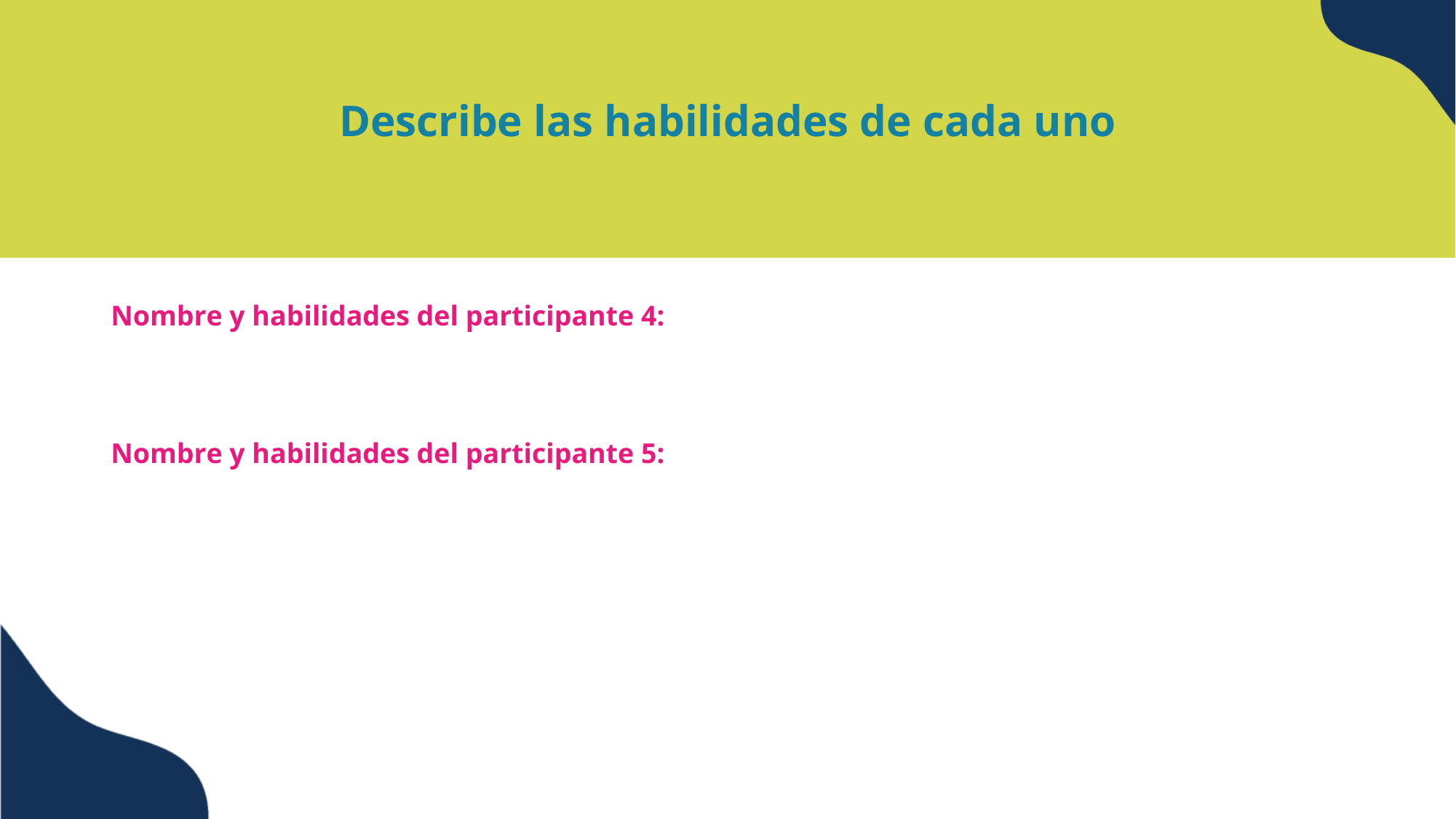

# Describe las habilidades de cada uno
Nombre y habilidades del participante 4:

Nombre y habilidades del participante 5: